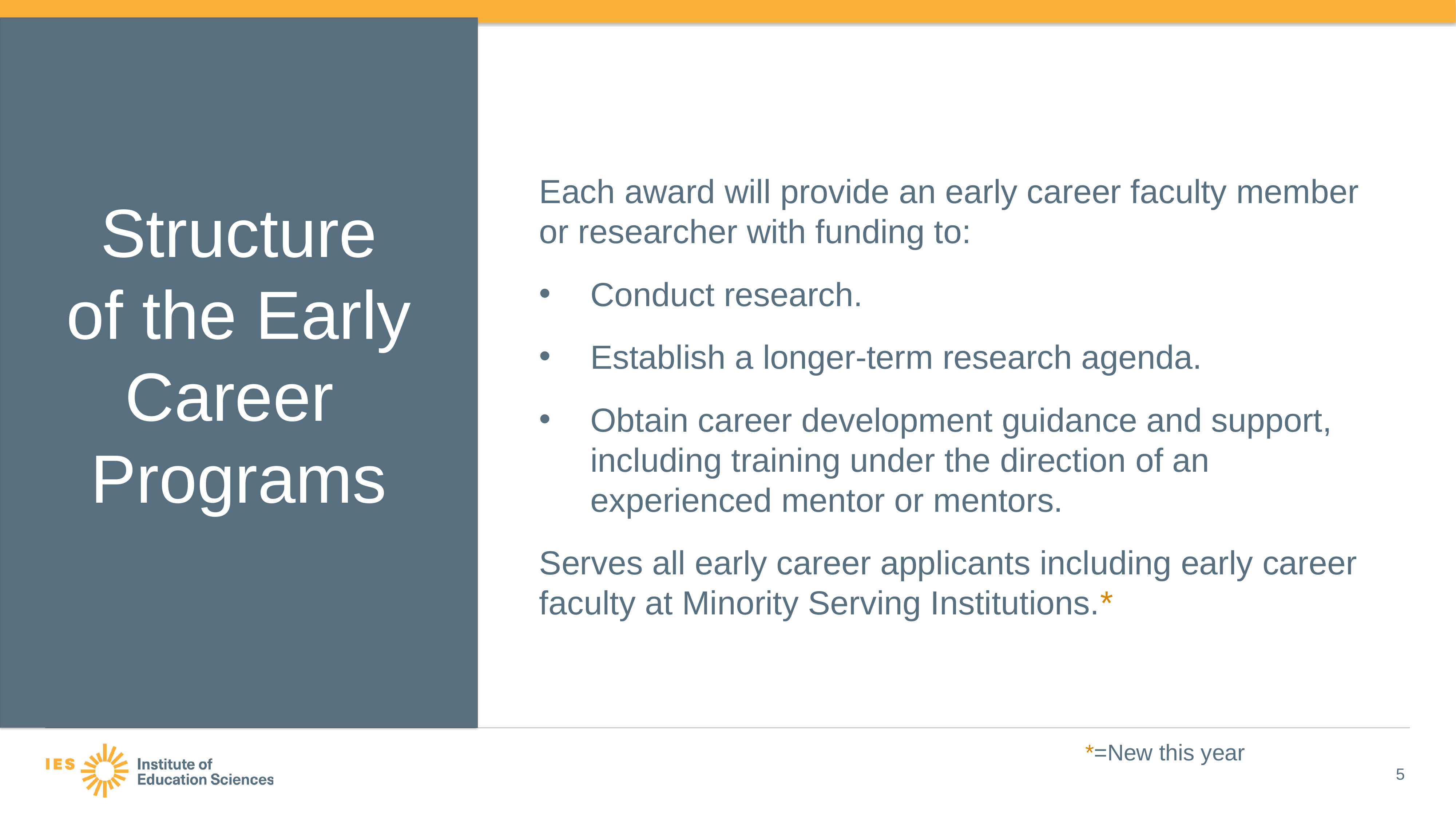

Each award will provide an early career faculty member or researcher with funding to:
Conduct research.
Establish a longer-term research agenda.
Obtain career development guidance and support, including training under the direction of an experienced mentor or mentors.
Serves all early career applicants including early career faculty at Minority Serving Institutions.*

# Structure of the Early Career Programs
*=New this year
5